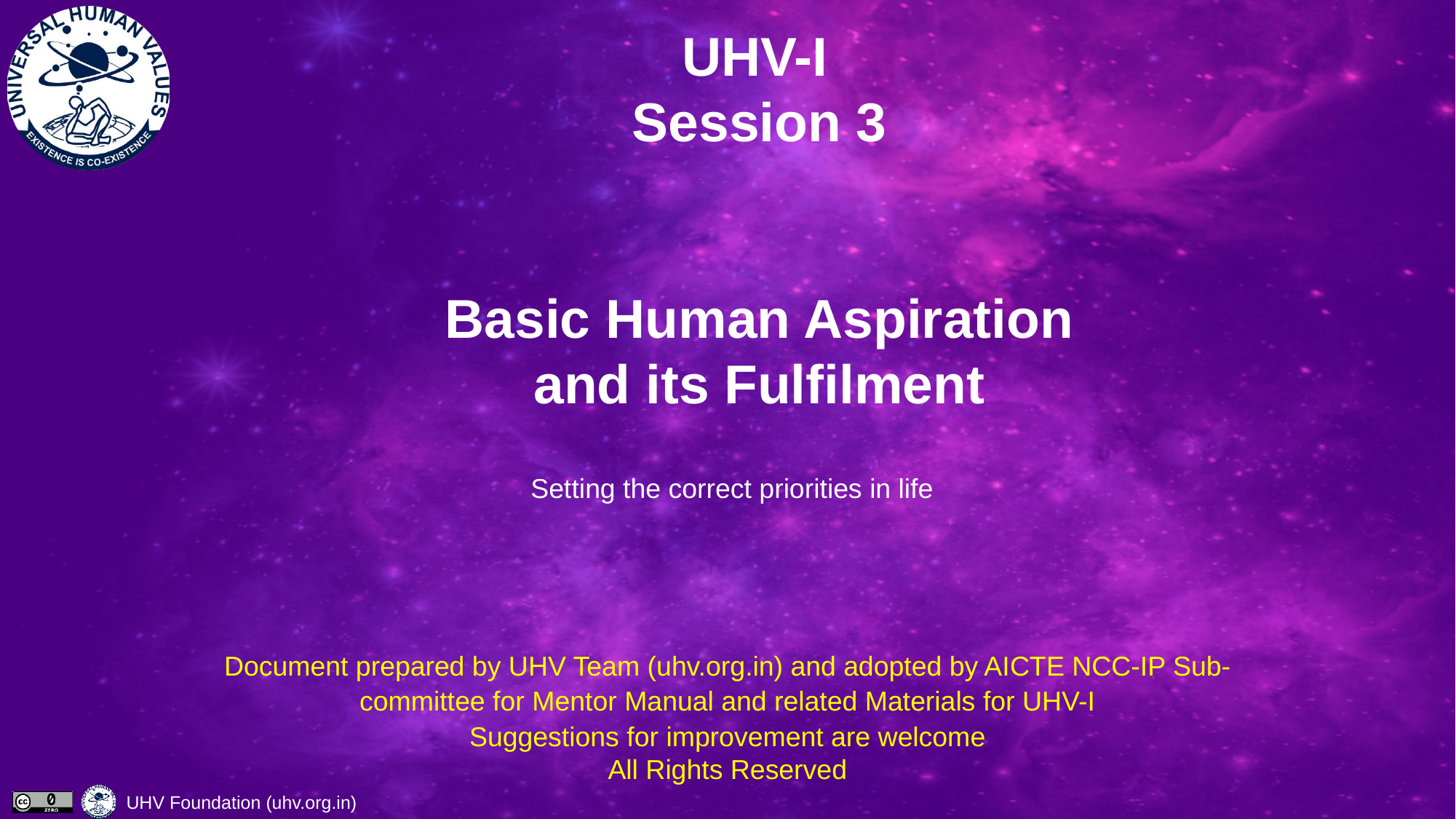

# UHV-I Session 3 Basic Human Aspiration and its Fulfilment
Setting the correct priorities in life
Document prepared by UHV Team (uhv.org.in) and adopted by AICTE NCC-IP Sub-committee for Mentor Manual and related Materials for UHV-I
Suggestions for improvement are welcome
All Rights Reserved